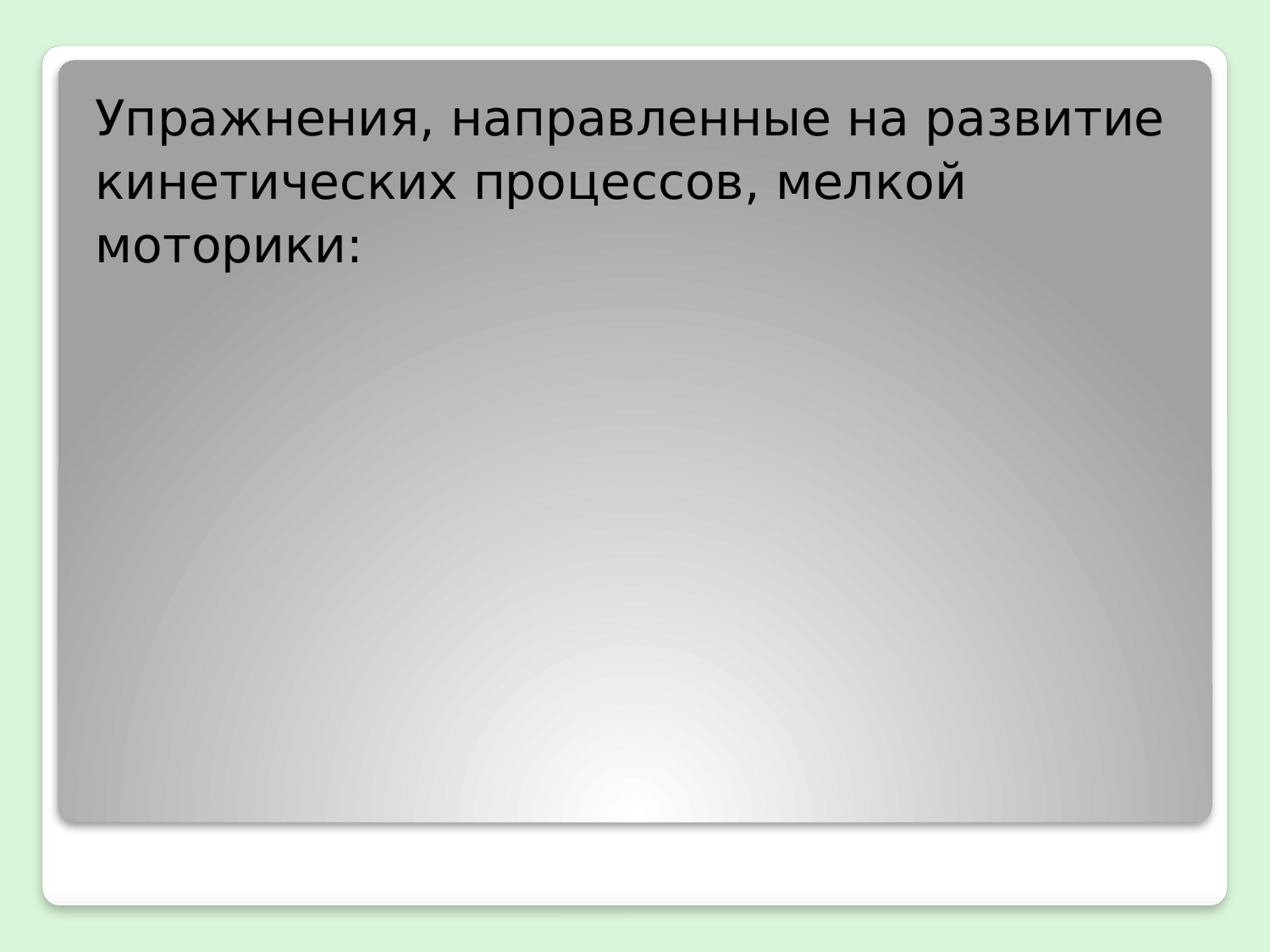

Упражнения, направленные на развитие
кинетических процессов, мелкой
моторики:
#